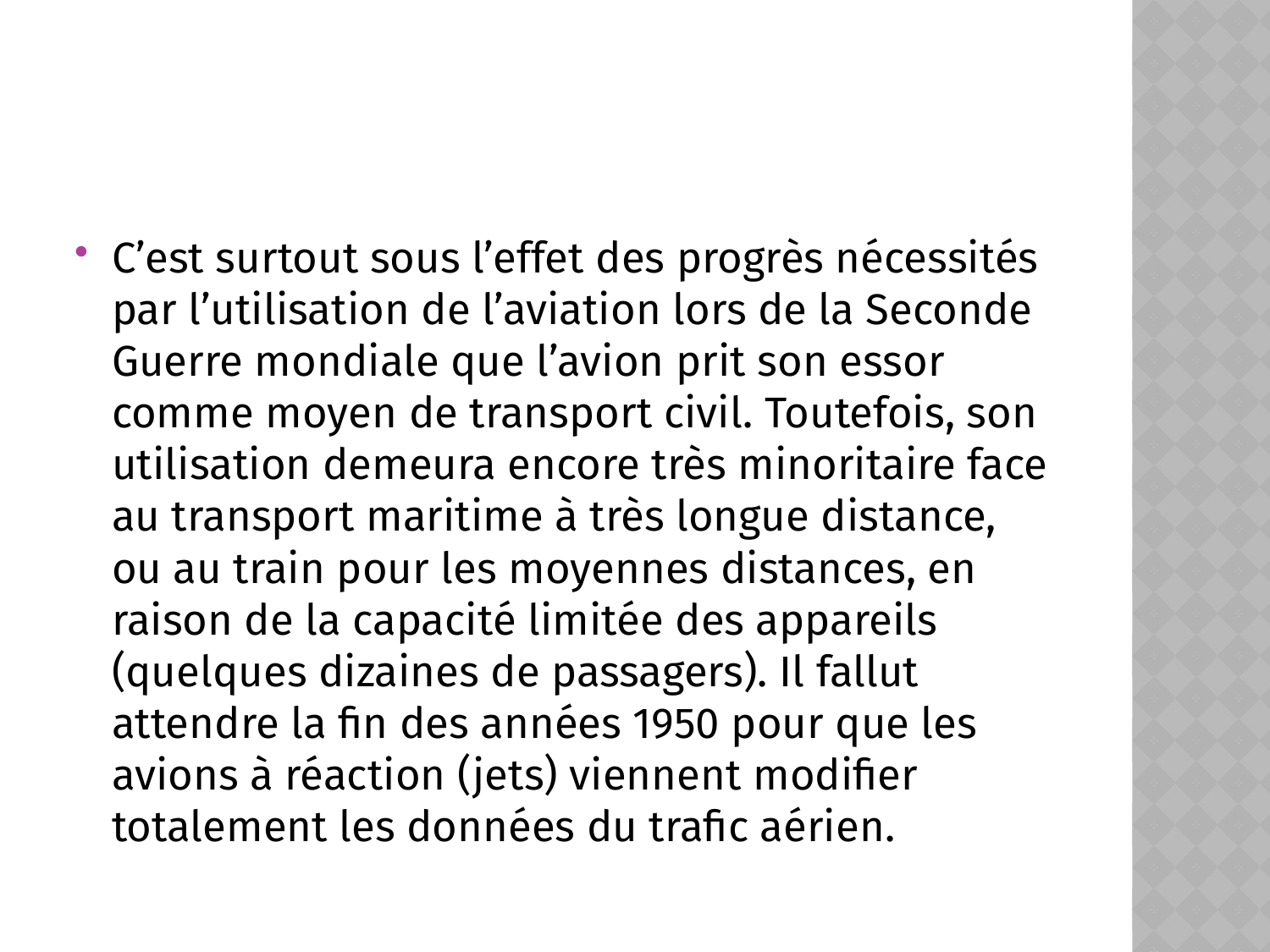

C’est surtout sous l’effet des progrès nécessités par l’utilisation de l’aviation lors de la Seconde Guerre mondiale que l’avion prit son essor comme moyen de transport civil. Toutefois, son utilisation demeura encore très minoritaire face au transport maritime à très longue distance, ou au train pour les moyennes distances, en raison de la capacité limitée des appareils (quelques dizaines de passagers). Il fallut attendre la fin des années 1950 pour que les avions à réaction (jets) viennent modifier totalement les données du trafic aérien.